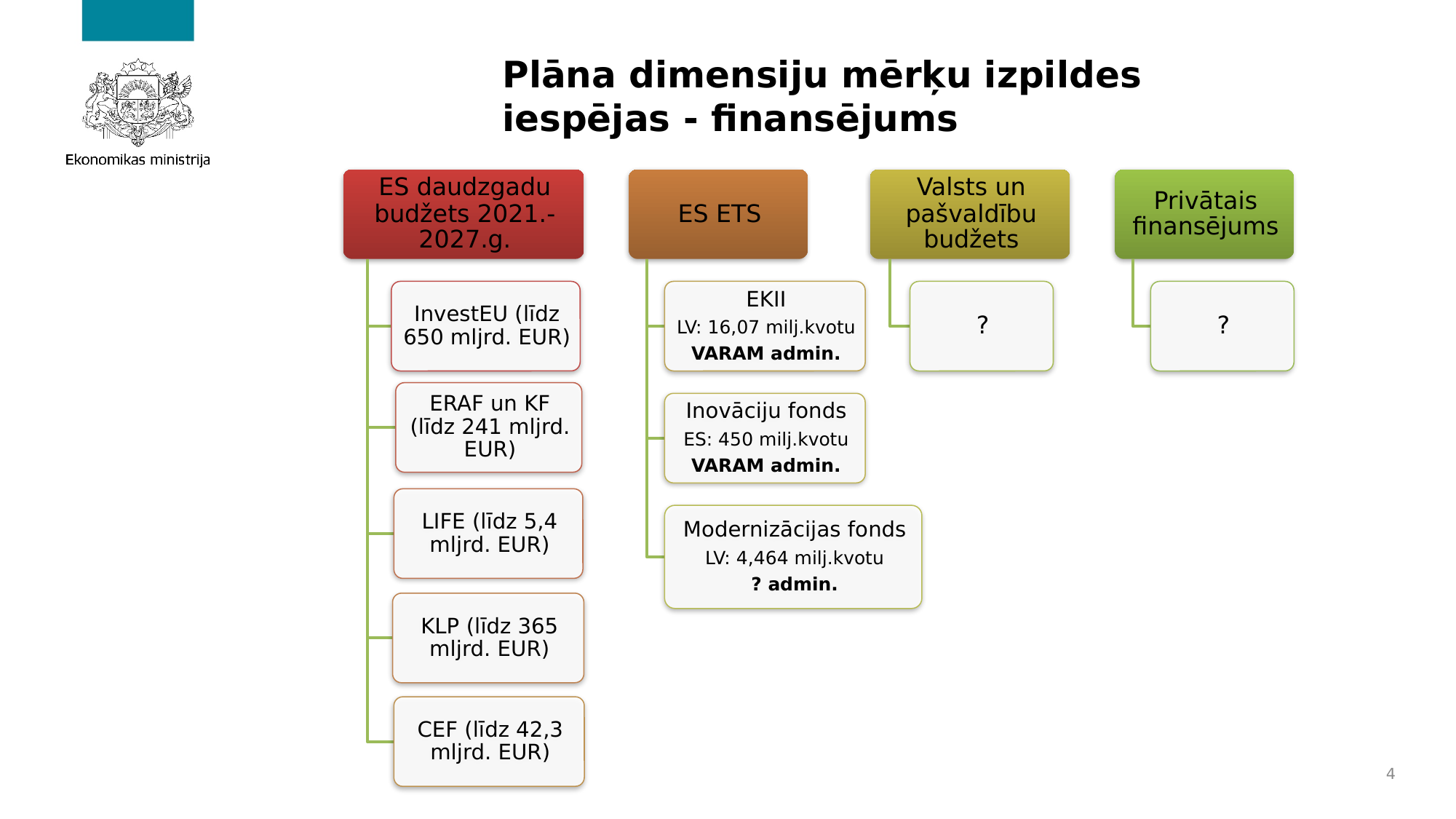

# Plāna dimensiju mērķu izpildes iespējas - finansējums
ES daudzgadu budžets 2021.-2027.g.
InvestEU (līdz 650 mljrd. EUR)
ERAF un KF (līdz 241 mljrd. EUR)
LIFE (līdz 5,4 mljrd. EUR)
KLP (līdz 365 mljrd. EUR)
CEF (līdz 42,3 mljrd. EUR)
ES ETS
EKII
LV: 16,07 milj.kvotu
VARAM admin.
Inovāciju fonds
ES: 450 milj.kvotu
VARAM admin.
Modernizācijas fonds
LV: 4,464 milj.kvotu
? admin.
Valsts un pašvaldību budžets
?
Privātais finansējums
?
4